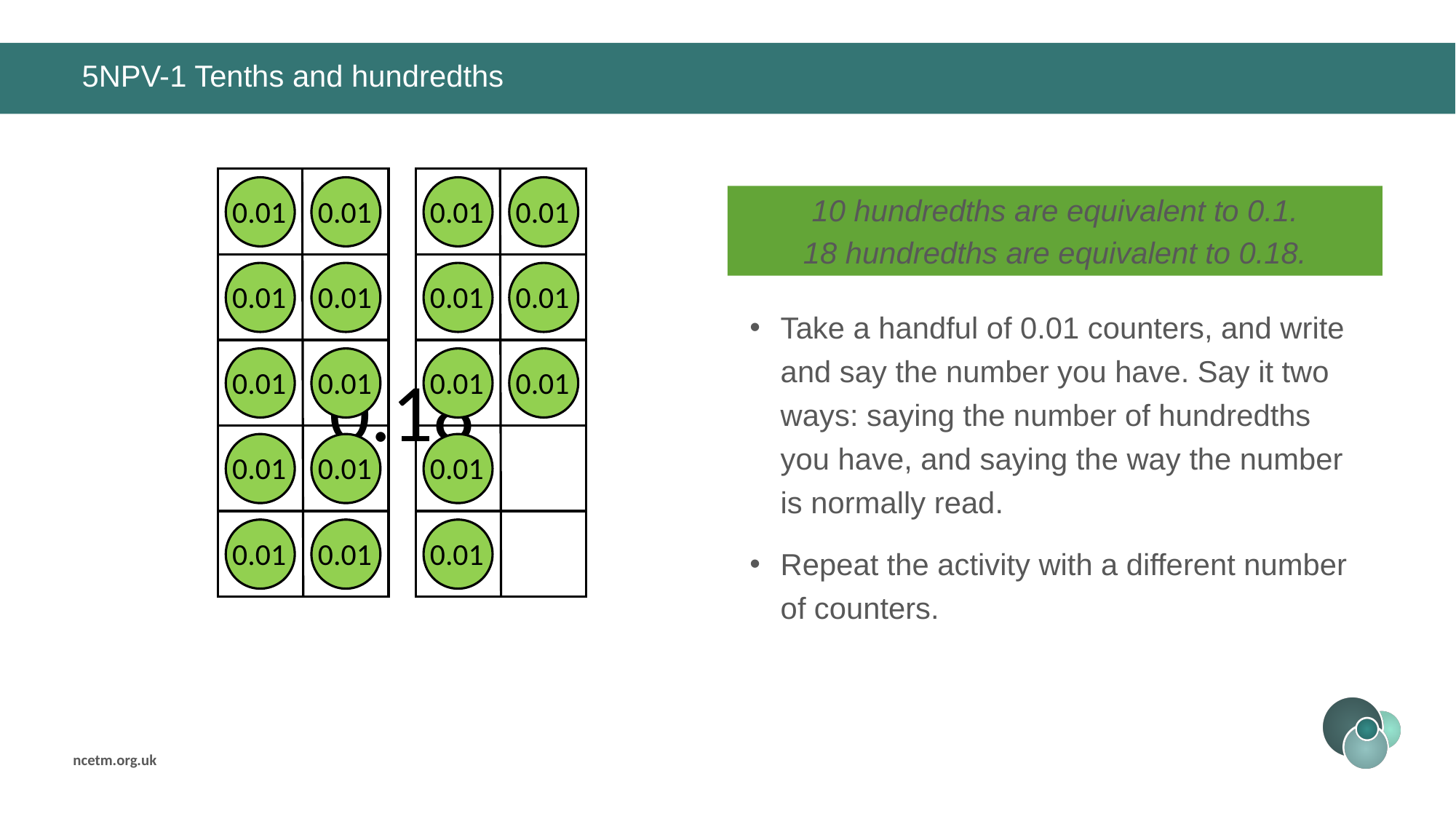

# 5NPV-1 Tenths and hundredths

0.01

0.01

0.01

0.01

0.01

0.01

0.01

0.01

0.01

0.01

0.01

0.01

0.01

0.01

0.01

0.01

0.01

0.01
10 hundredths are equivalent to 0.1.
18 hundredths are equivalent to 0.18.
Take a handful of 0.01 counters, and write and say the number you have. Say it two ways: saying the number of hundredths you have, and saying the way the number is normally read.
Repeat the activity with a different number of counters.

0.18